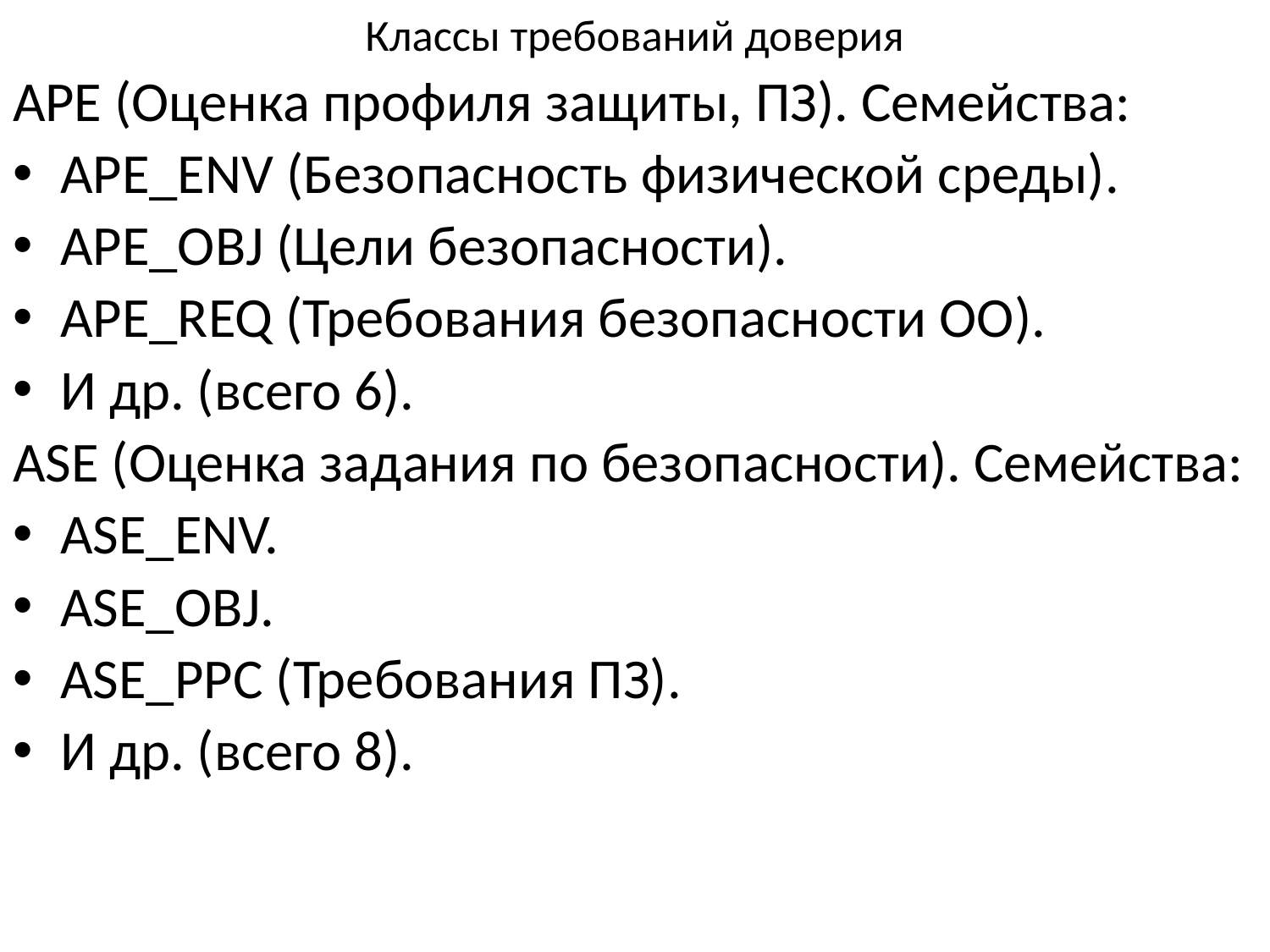

# Классы требований доверия
APE (Оценка профиля защиты, ПЗ). Семейства:
APE_ENV (Безопасность физической среды).
APE_OBJ (Цели безопасности).
APE_REQ (Требования безопасности ОО).
И др. (всего 6).
ASE (Оценка задания по безопасности). Семейства:
ASE_ENV.
ASE_OBJ.
ASE_PPC (Требования ПЗ).
И др. (всего 8).